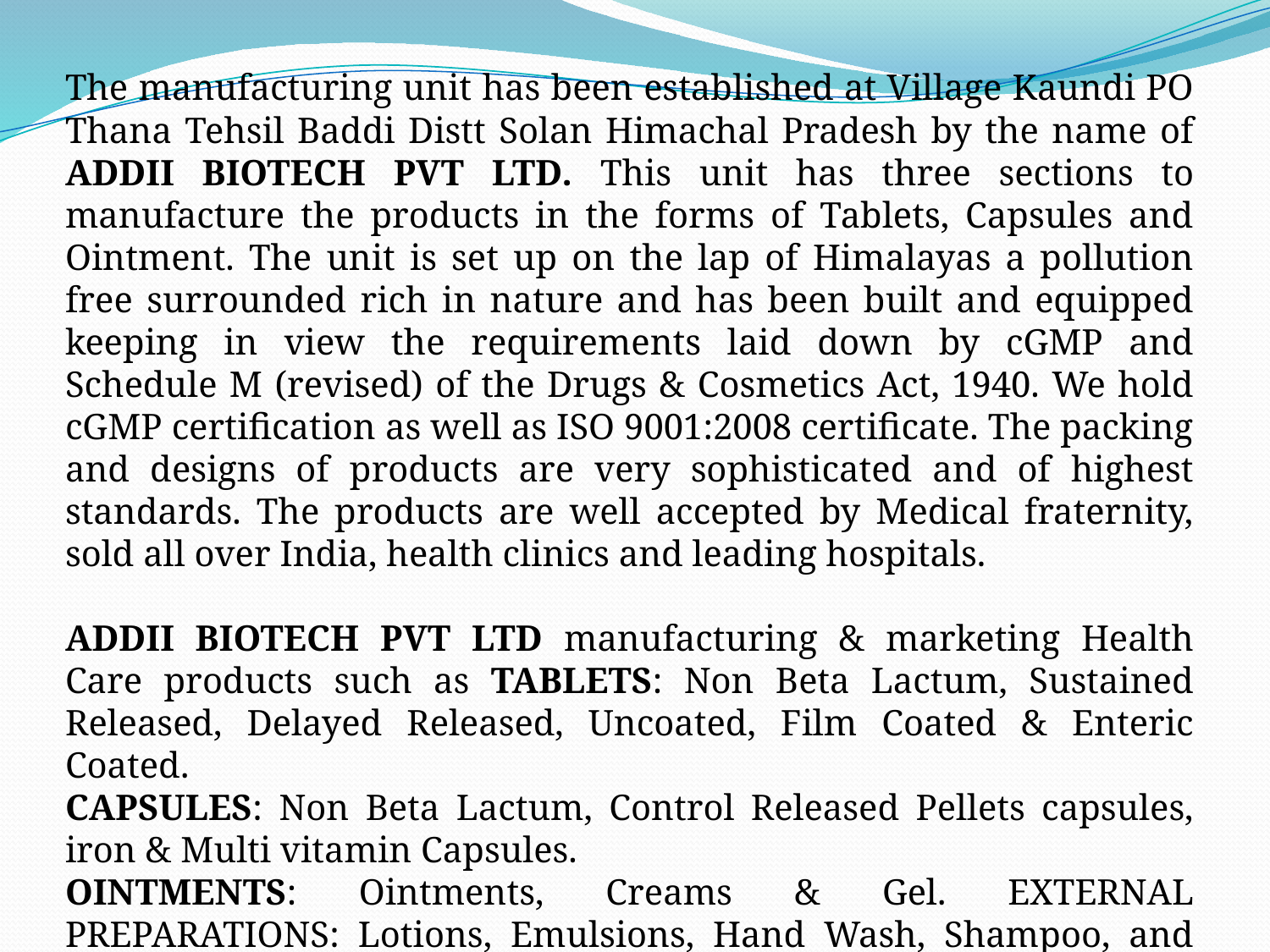

The manufacturing unit has been established at Village Kaundi PO Thana Tehsil Baddi Distt Solan Himachal Pradesh by the name of ADDII BIOTECH PVT LTD. This unit has three sections to manufacture the products in the forms of Tablets, Capsules and Ointment. The unit is set up on the lap of Himalayas a pollution free surrounded rich in nature and has been built and equipped keeping in view the requirements laid down by cGMP and Schedule M (revised) of the Drugs & Cosmetics Act, 1940. We hold cGMP certification as well as ISO 9001:2008 certificate. The packing and designs of products are very sophisticated and of highest standards. The products are well accepted by Medical fraternity, sold all over India, health clinics and leading hospitals.
ADDII BIOTECH PVT LTD manufacturing & marketing Health Care products such as TABLETS: Non Beta Lactum, Sustained Released, Delayed Released, Uncoated, Film Coated & Enteric Coated.
CAPSULES: Non Beta Lactum, Control Released Pellets capsules, iron & Multi vitamin Capsules.
OINTMENTS: Ointments, Creams & Gel. EXTERNAL PREPARATIONS: Lotions, Emulsions, Hand Wash, Shampoo, and Face Wash.